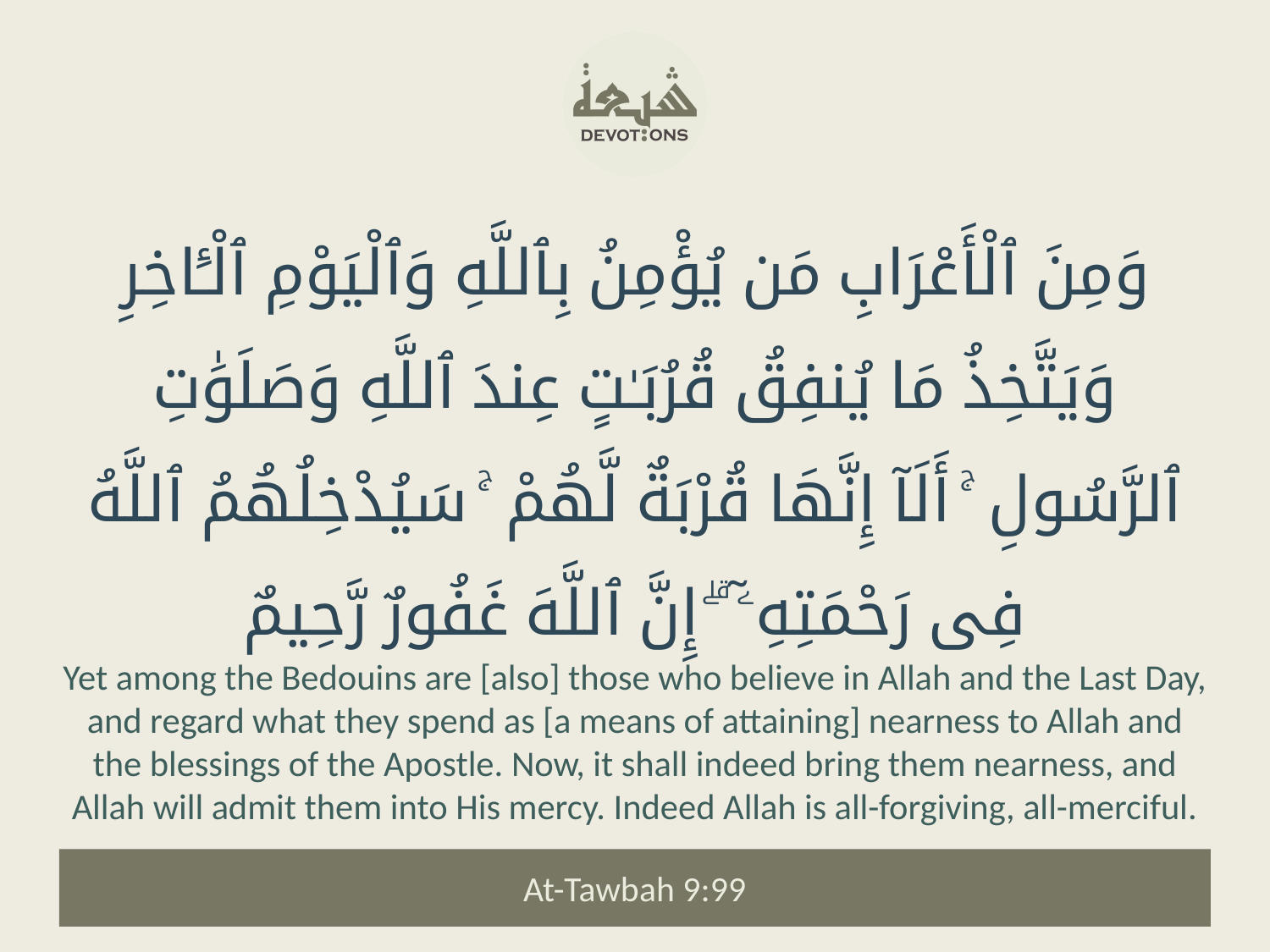

وَمِنَ ٱلْأَعْرَابِ مَن يُؤْمِنُ بِٱللَّهِ وَٱلْيَوْمِ ٱلْـَٔاخِرِ وَيَتَّخِذُ مَا يُنفِقُ قُرُبَـٰتٍ عِندَ ٱللَّهِ وَصَلَوَٰتِ ٱلرَّسُولِ ۚ أَلَآ إِنَّهَا قُرْبَةٌ لَّهُمْ ۚ سَيُدْخِلُهُمُ ٱللَّهُ فِى رَحْمَتِهِۦٓ ۗ إِنَّ ٱللَّهَ غَفُورٌ رَّحِيمٌ
Yet among the Bedouins are [also] those who believe in Allah and the Last Day, and regard what they spend as [a means of attaining] nearness to Allah and the blessings of the Apostle. Now, it shall indeed bring them nearness, and Allah will admit them into His mercy. Indeed Allah is all-forgiving, all-merciful.
At-Tawbah 9:99